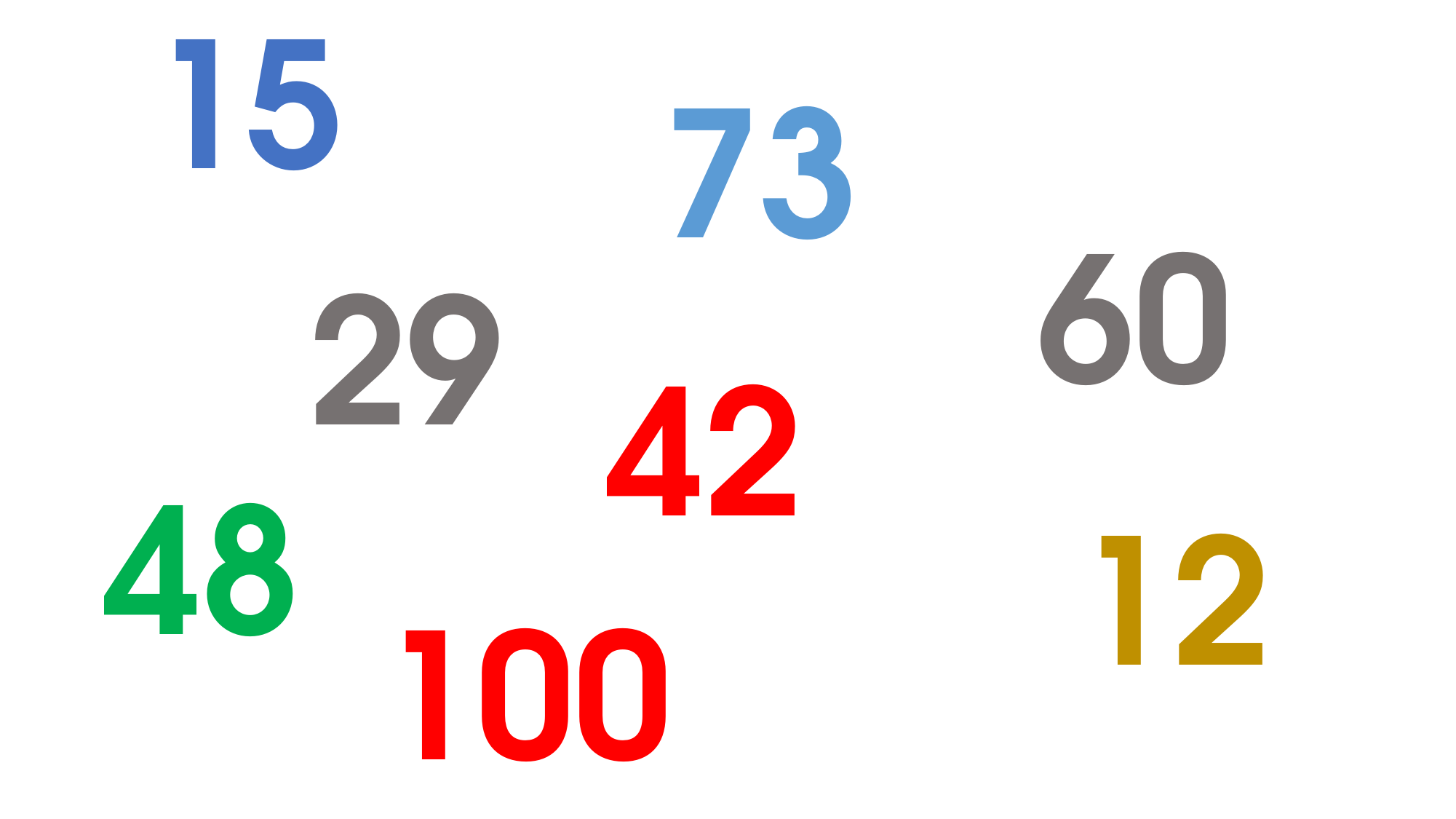

15
73
60
29
42
48
12
100